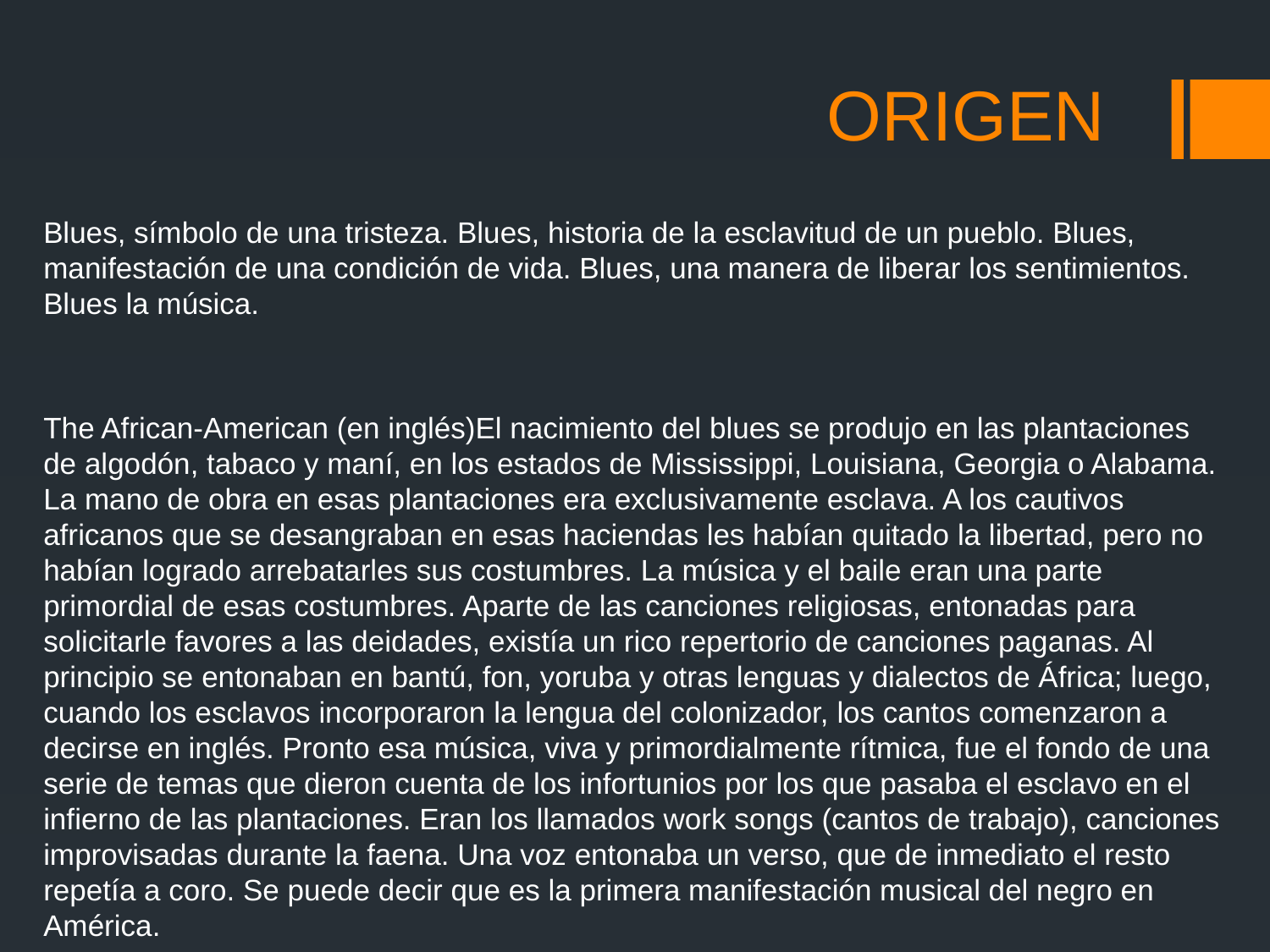

# ORIGEN

Blues, símbolo de una tristeza. Blues, historia de la esclavitud de un pueblo. Blues, manifestación de una condición de vida. Blues, una manera de liberar los sentimientos. Blues la música.

The African-American (en inglés)El nacimiento del blues se produjo en las plantaciones de algodón, tabaco y maní, en los estados de Mississippi, Louisiana, Georgia o Alabama. La mano de obra en esas plantaciones era exclusivamente esclava. A los cautivos africanos que se desangraban en esas haciendas les habían quitado la libertad, pero no habían logrado arrebatarles sus costumbres. La música y el baile eran una parte primordial de esas costumbres. Aparte de las canciones religiosas, entonadas para solicitarle favores a las deidades, existía un rico repertorio de canciones paganas. Al principio se entonaban en bantú, fon, yoruba y otras lenguas y dialectos de África; luego, cuando los esclavos incorporaron la lengua del colonizador, los cantos comenzaron a decirse en inglés. Pronto esa música, viva y primordialmente rítmica, fue el fondo de una serie de temas que dieron cuenta de los infortunios por los que pasaba el esclavo en el infierno de las plantaciones. Eran los llamados work songs (cantos de trabajo), canciones improvisadas durante la faena. Una voz entonaba un verso, que de inmediato el resto repetía a coro. Se puede decir que es la primera manifestación musical del negro en América.